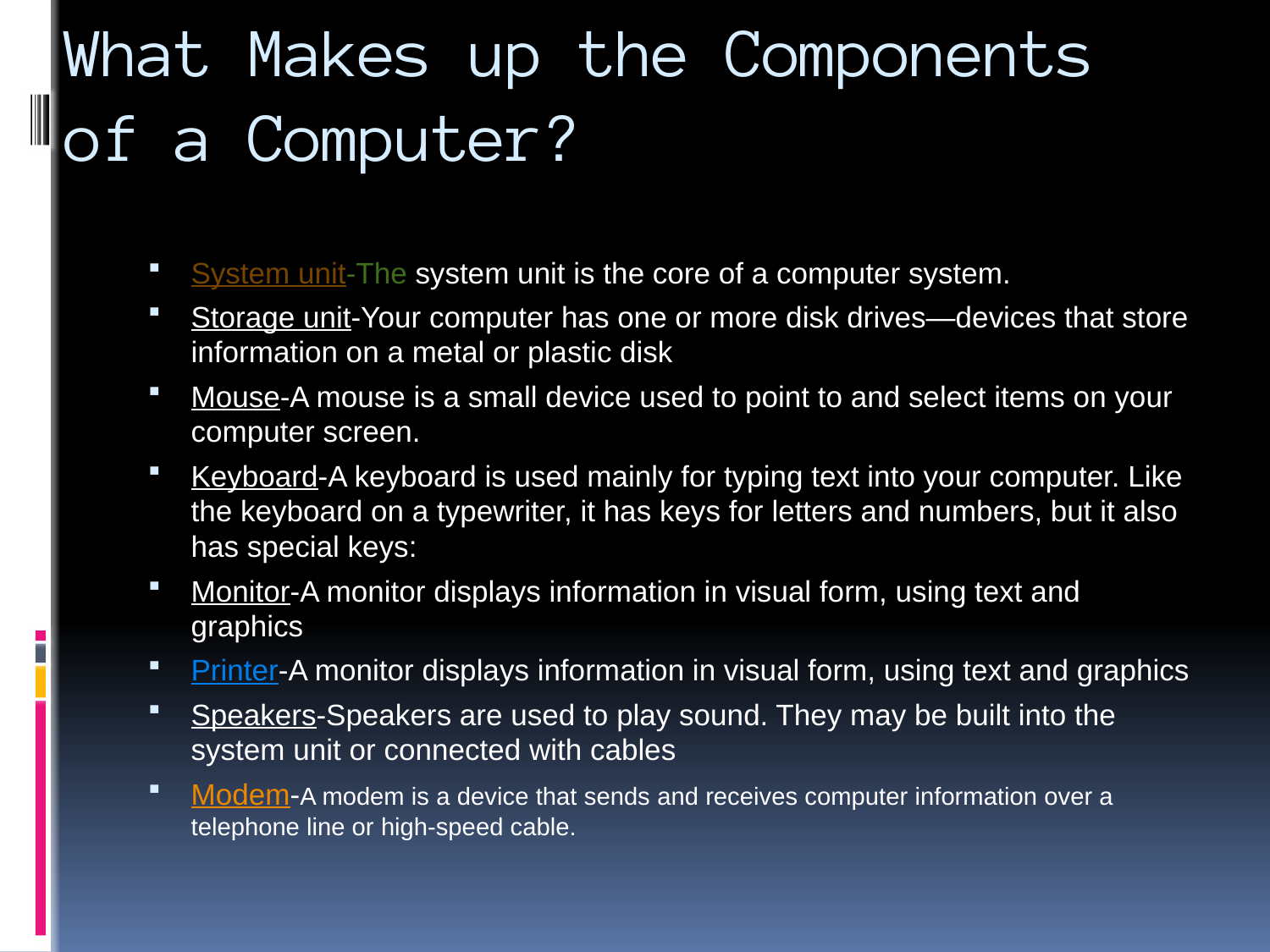

# What Makes up the Components of a Computer?
System unit-The system unit is the core of a computer system.
Storage unit-Your computer has one or more disk drives—devices that store information on a metal or plastic disk
Mouse-A mouse is a small device used to point to and select items on your computer screen.
Keyboard-A keyboard is used mainly for typing text into your computer. Like the keyboard on a typewriter, it has keys for letters and numbers, but it also has special keys:
Monitor-A monitor displays information in visual form, using text and graphics
Printer-A monitor displays information in visual form, using text and graphics
Speakers-Speakers are used to play sound. They may be built into the system unit or connected with cables
Modem-A modem is a device that sends and receives computer information over a telephone line or high-speed cable.